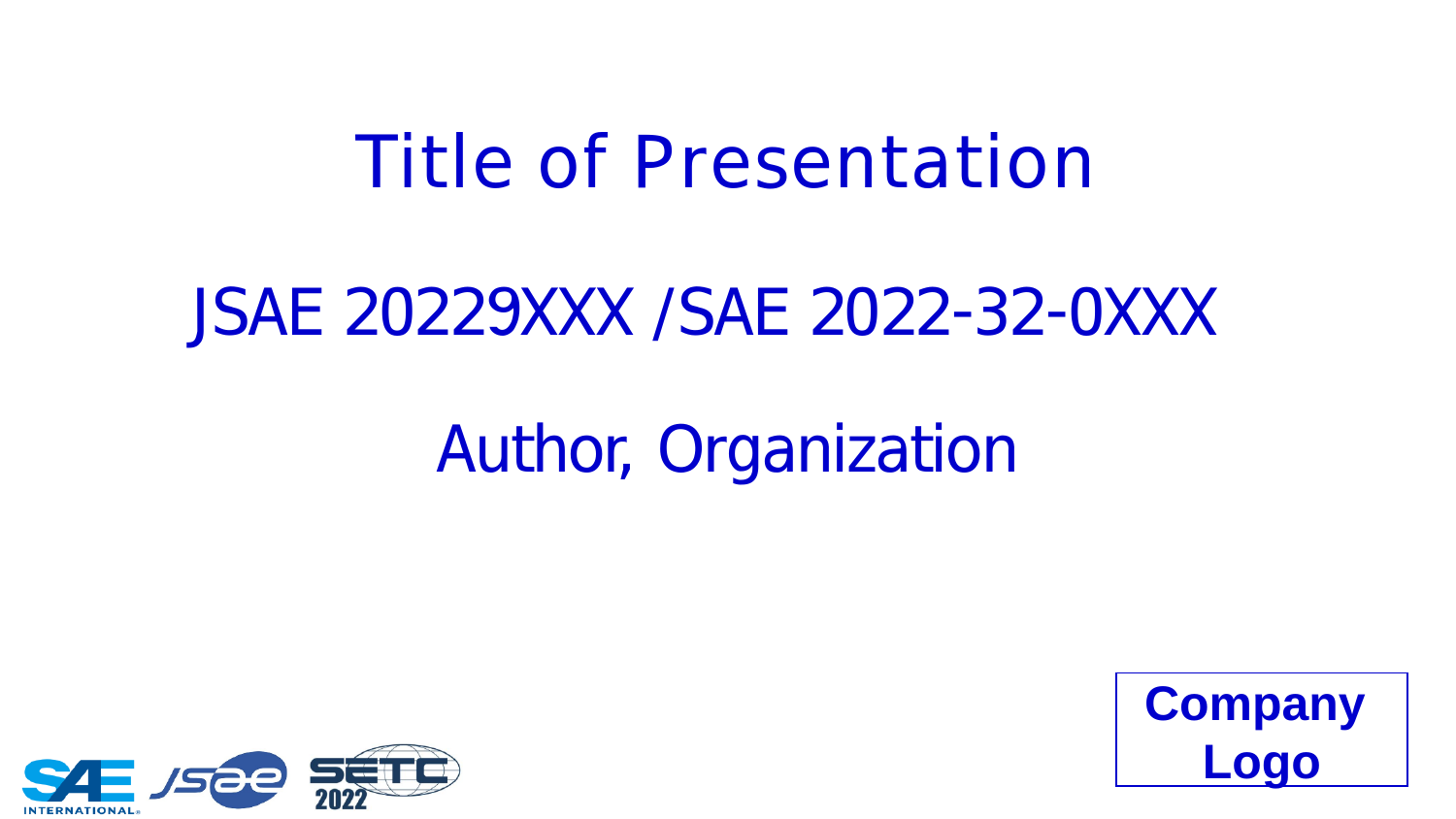

# Title of Presentation
JSAE 20229XXX /SAE 2022-32-0XXX
Author, Organization
Company
Logo